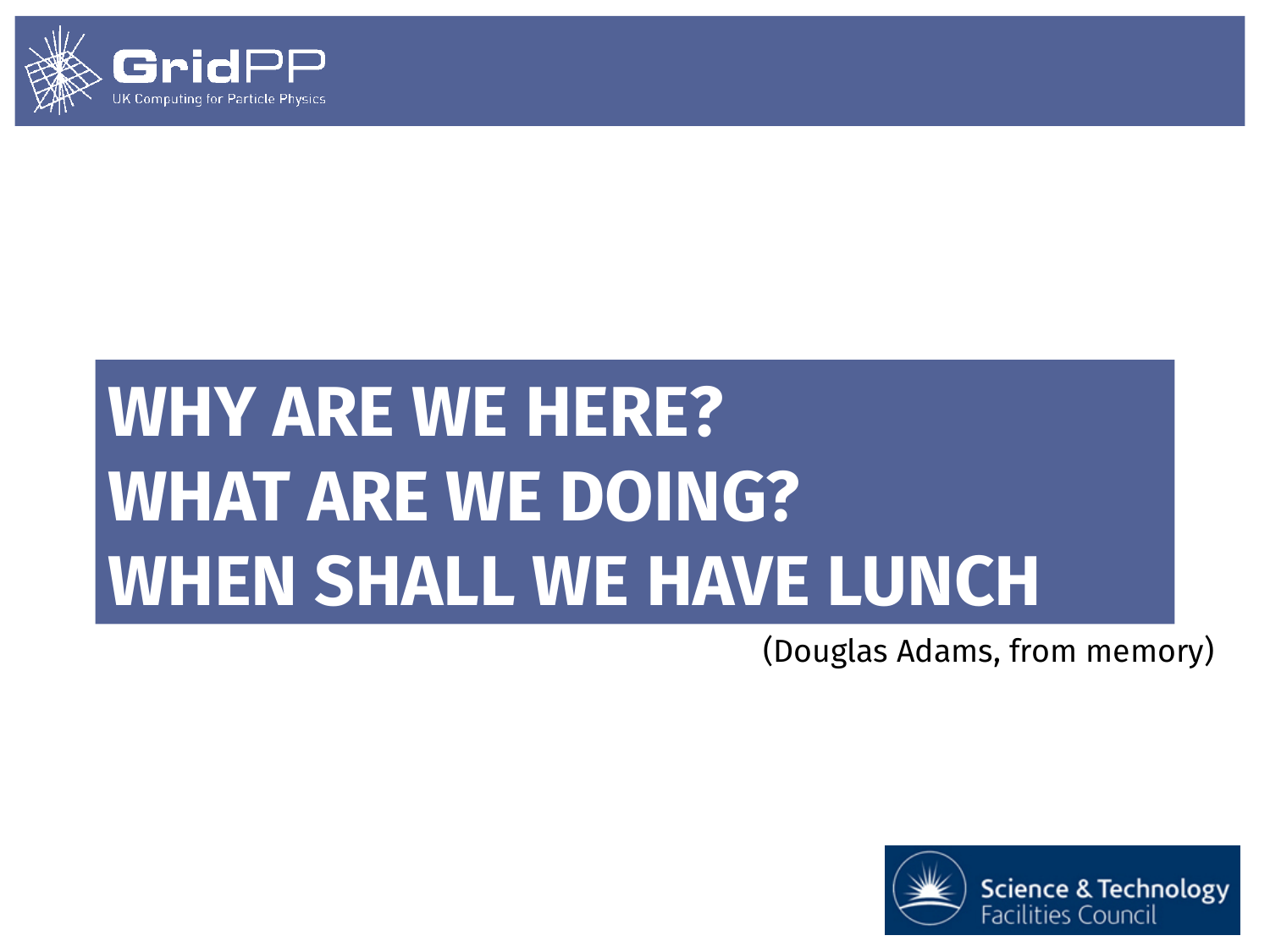

# Why are we here? What are we doing? When shall we have lunch
(Douglas Adams, from memory)